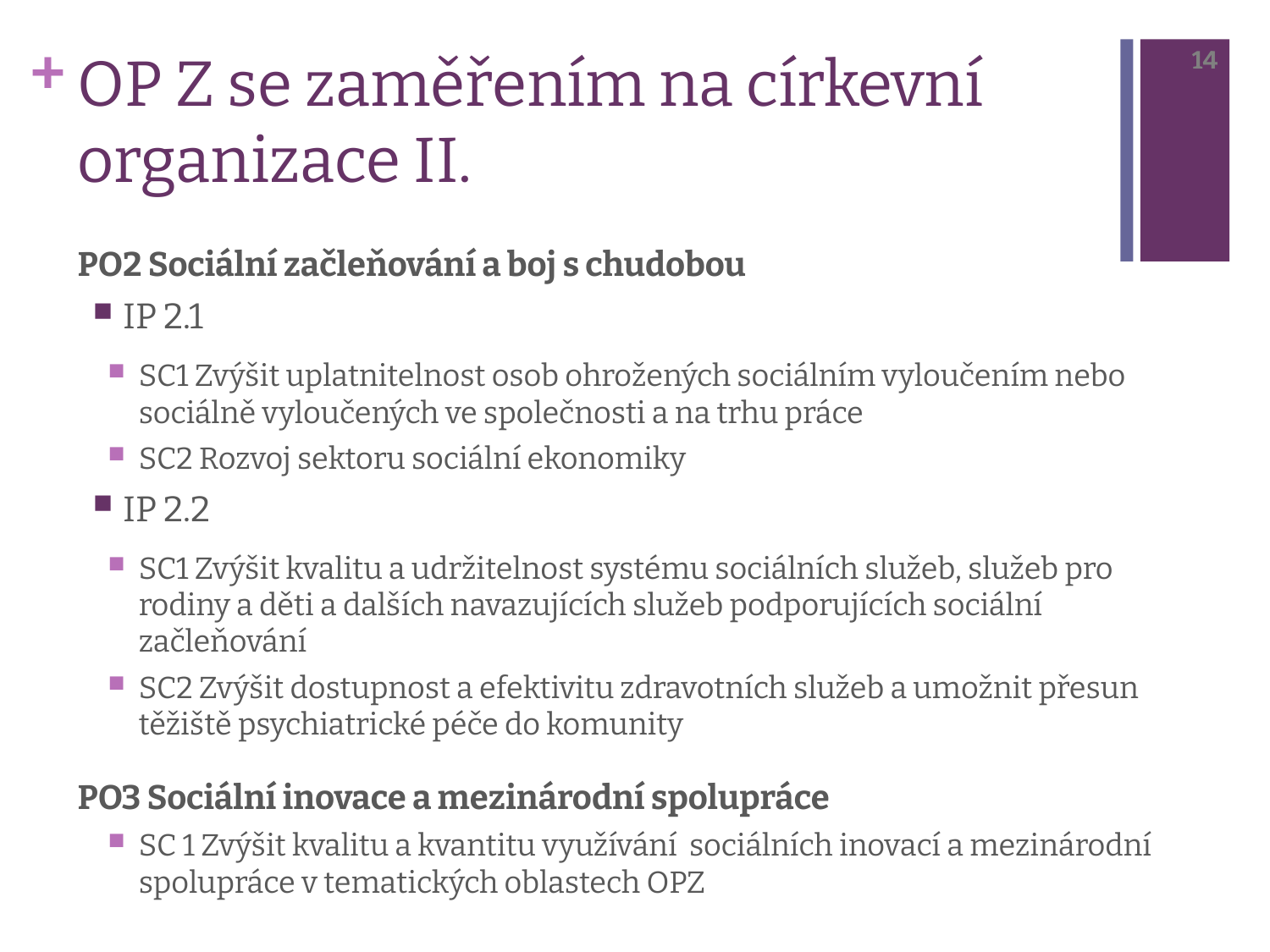

14
# OP Z se zaměřením na církevní organizace II.
PO2 Sociální začleňování a boj s chudobou
IP 2.1
SC1 Zvýšit uplatnitelnost osob ohrožených sociálním vyloučením nebo sociálně vyloučených ve společnosti a na trhu práce
SC2 Rozvoj sektoru sociální ekonomiky
IP 2.2
SC1 Zvýšit kvalitu a udržitelnost systému sociálních služeb, služeb pro rodiny a děti a dalších navazujících služeb podporujících sociální začleňování
SC2 Zvýšit dostupnost a efektivitu zdravotních služeb a umožnit přesun těžiště psychiatrické péče do komunity
PO3 Sociální inovace a mezinárodní spolupráce
SC 1 Zvýšit kvalitu a kvantitu využívání  sociálních inovací a mezinárodní spolupráce v tematických oblastech OPZ